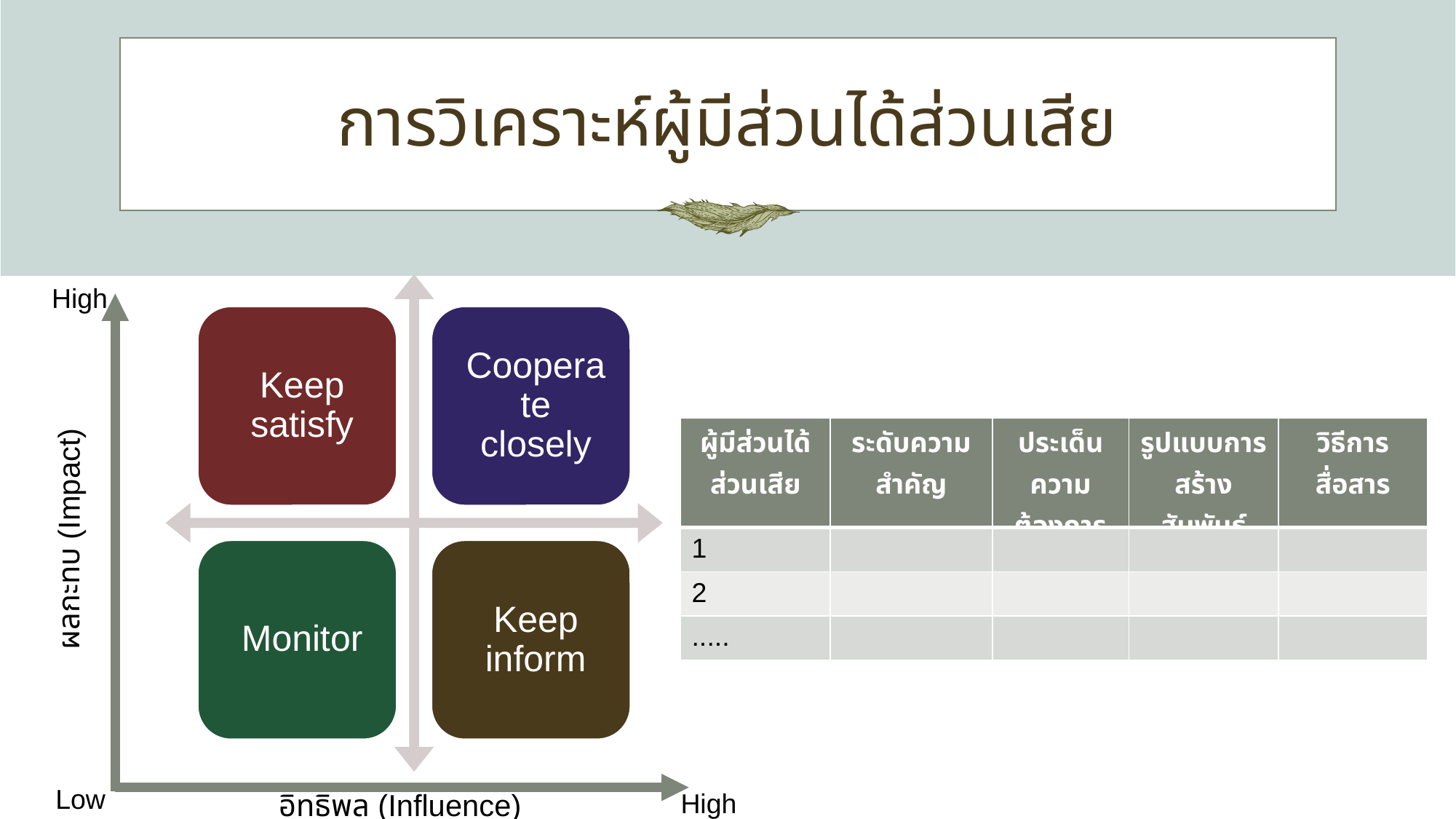

# การวิเคราะห์ผู้มีส่วนได้ส่วนเสีย
Keep satisfy
Cooperate closely
Monitor
Keep inform
High
ผลกะทบ (Impact)
Low
อิทธิพล (Influence)
High
| ผู้มีส่วนได้ส่วนเสีย | ระดับความสำคัญ | ประเด็นความต้องการ | รูปแบบการสร้างสัมพันธ์ | วิธีการสื่อสาร |
| --- | --- | --- | --- | --- |
| 1 |  |  |  |  |
| 2 |  |  |  |  |
| ..... |  |  |  |  |